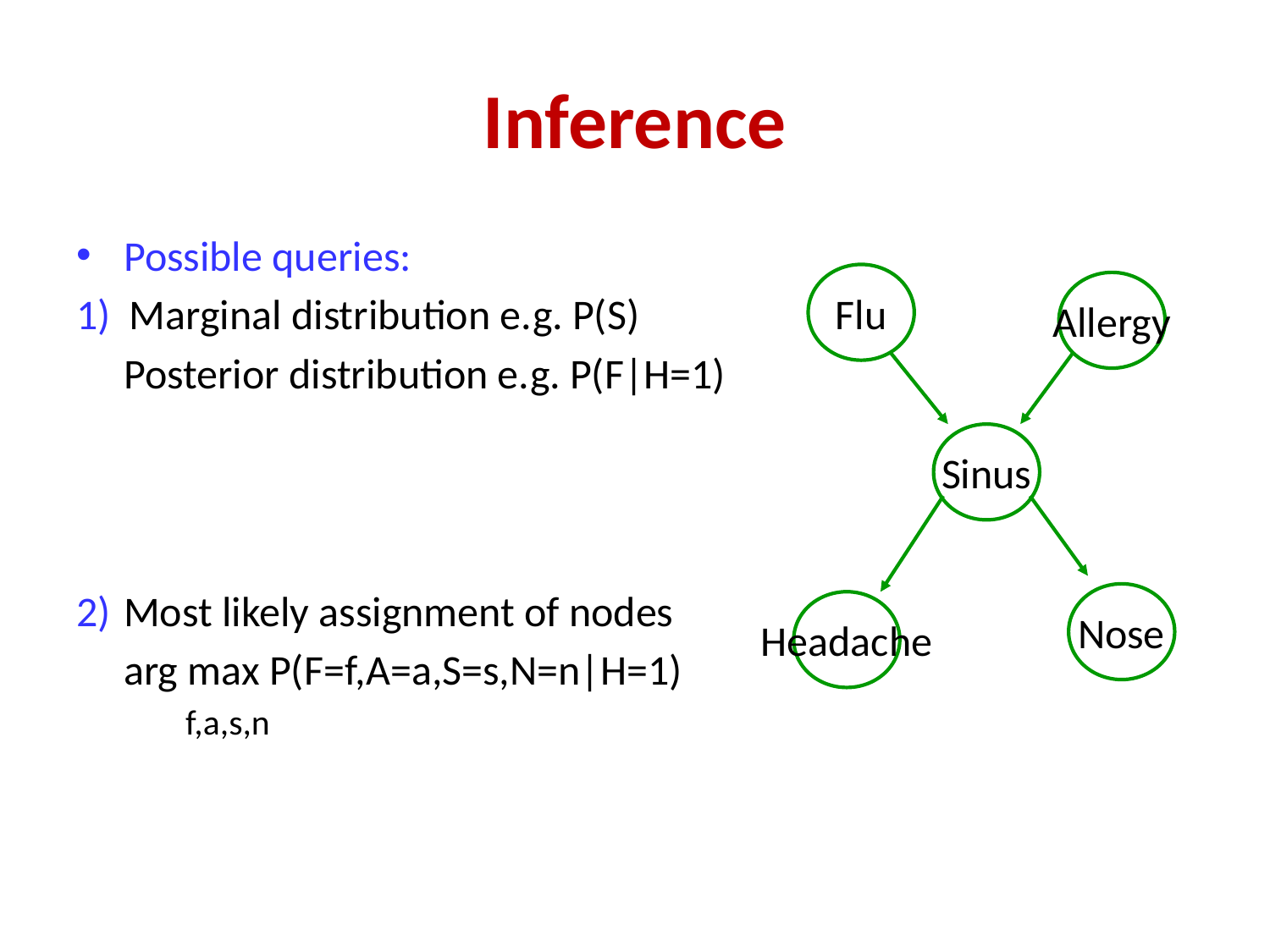

# Inference
Possible queries:
1)  Marginal distribution e.g. P(S)
	Posterior distribution e.g. P(F|H=1)

2)	Most likely assignment of nodes
	arg max P(F=f,A=a,S=s,N=n|H=1)
Flu
Allergy

Sinus

Nose
Headache
f,a,s,n